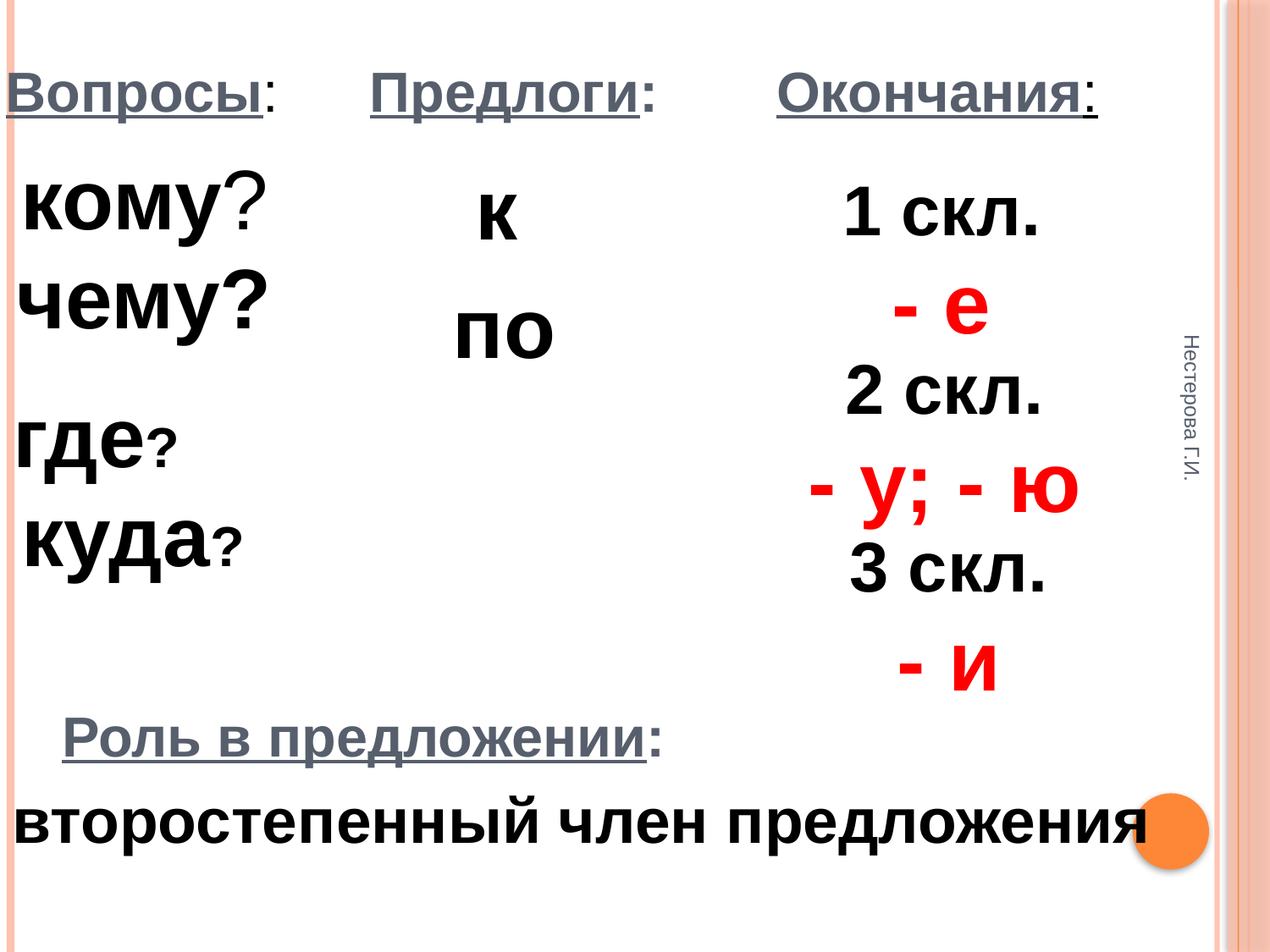

Вопросы:
Предлоги:
Окончания:
кому?
к
1 скл.
- е
чему?
по
2 скл.
- у; - ю
где?
куда?
3 скл.
- и
Нестерова Г.И.
Роль в предложении:
второстепенный член предложения